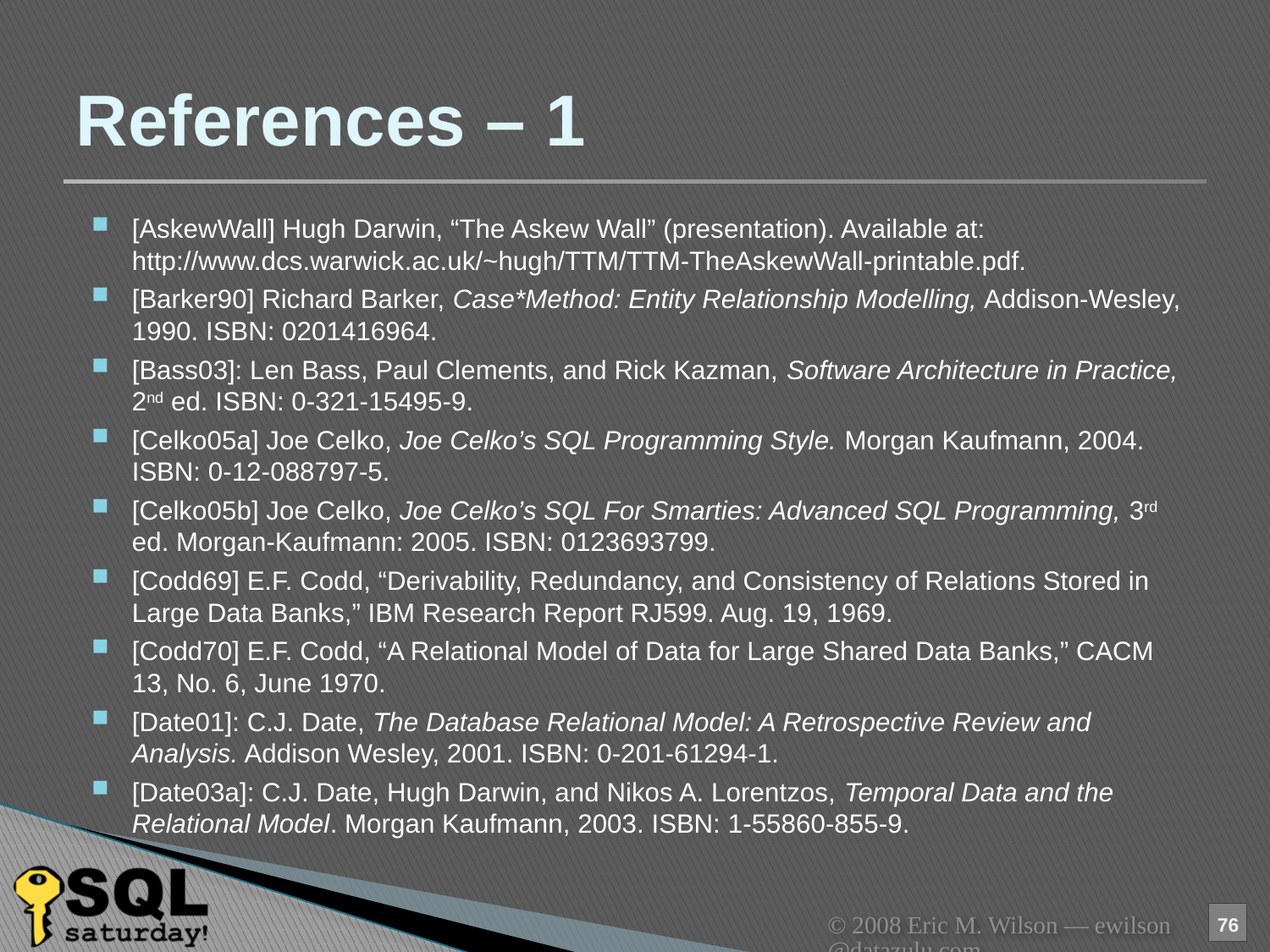

# References – 1
[AskewWall] Hugh Darwin, “The Askew Wall” (presentation). Available at: http://www.dcs.warwick.ac.uk/~hugh/TTM/TTM-TheAskewWall-printable.pdf.
[Barker90] Richard Barker, Case*Method: Entity Relationship Modelling, Addison-Wesley, 1990. ISBN: 0201416964.
[Bass03]: Len Bass, Paul Clements, and Rick Kazman, Software Architecture in Practice, 2nd ed. ISBN: 0-321-15495-9.
[Celko05a] Joe Celko, Joe Celko’s SQL Programming Style. Morgan Kaufmann, 2004. ISBN: 0-12-088797-5.
[Celko05b] Joe Celko, Joe Celko’s SQL For Smarties: Advanced SQL Programming, 3rd ed. Morgan-Kaufmann: 2005. ISBN: 0123693799.
[Codd69] E.F. Codd, “Derivability, Redundancy, and Consistency of Relations Stored in Large Data Banks,” IBM Research Report RJ599. Aug. 19, 1969.
[Codd70] E.F. Codd, “A Relational Model of Data for Large Shared Data Banks,” CACM 13, No. 6, June 1970.
[Date01]: C.J. Date, The Database Relational Model: A Retrospective Review and Analysis. Addison Wesley, 2001. ISBN: 0-201-61294-1.
[Date03a]: C.J. Date, Hugh Darwin, and Nikos A. Lorentzos, Temporal Data and the Relational Model. Morgan Kaufmann, 2003. ISBN: 1-55860-855-9.
© 2008 Eric M. Wilson — ewilson@datazulu.com
76